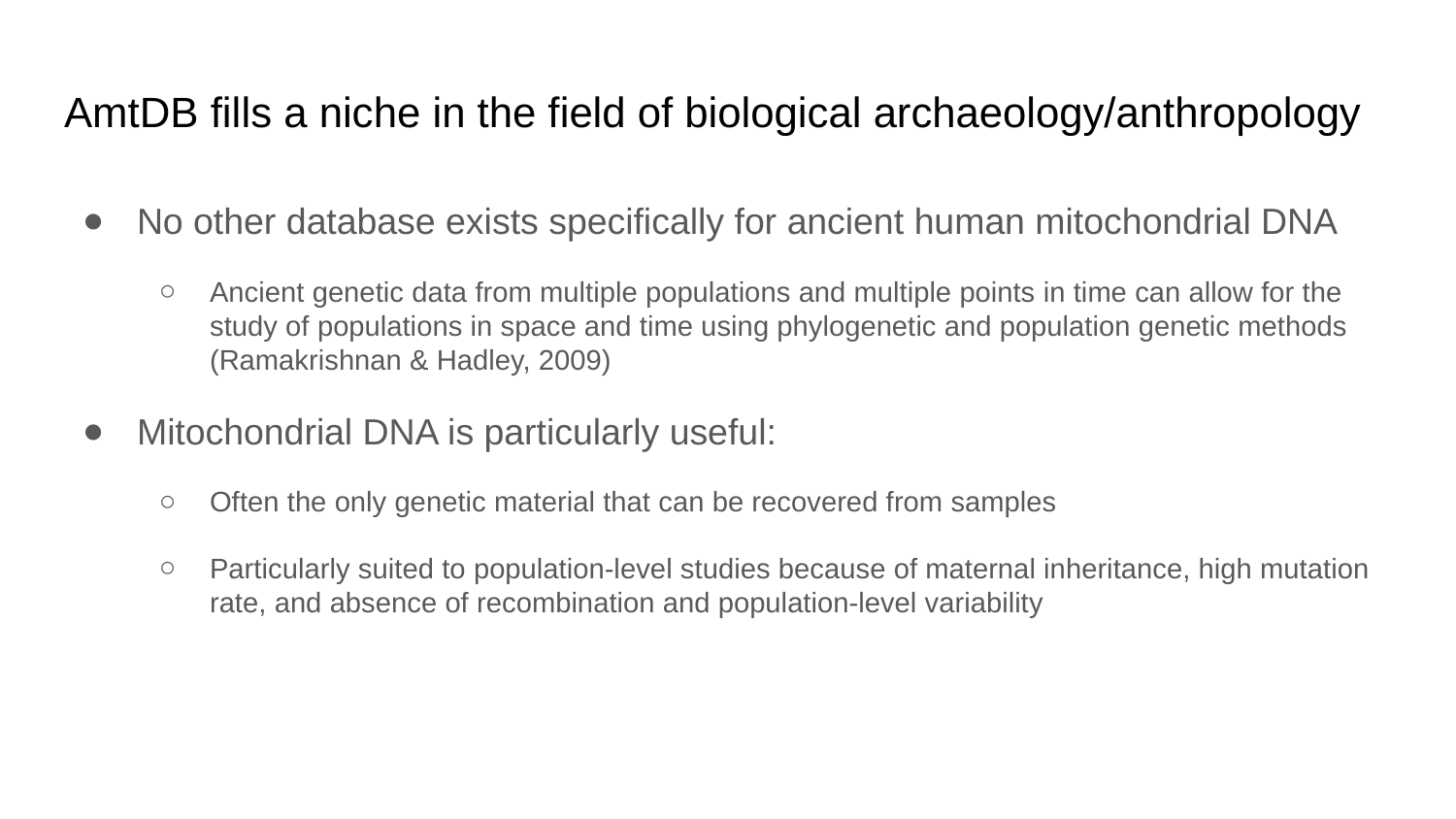

# AmtDB fills a niche in the field of biological archaeology/anthropology
No other database exists specifically for ancient human mitochondrial DNA
Ancient genetic data from multiple populations and multiple points in time can allow for the study of populations in space and time using phylogenetic and population genetic methods (Ramakrishnan & Hadley, 2009)
Mitochondrial DNA is particularly useful:
Often the only genetic material that can be recovered from samples
Particularly suited to population-level studies because of maternal inheritance, high mutation rate, and absence of recombination and population-level variability